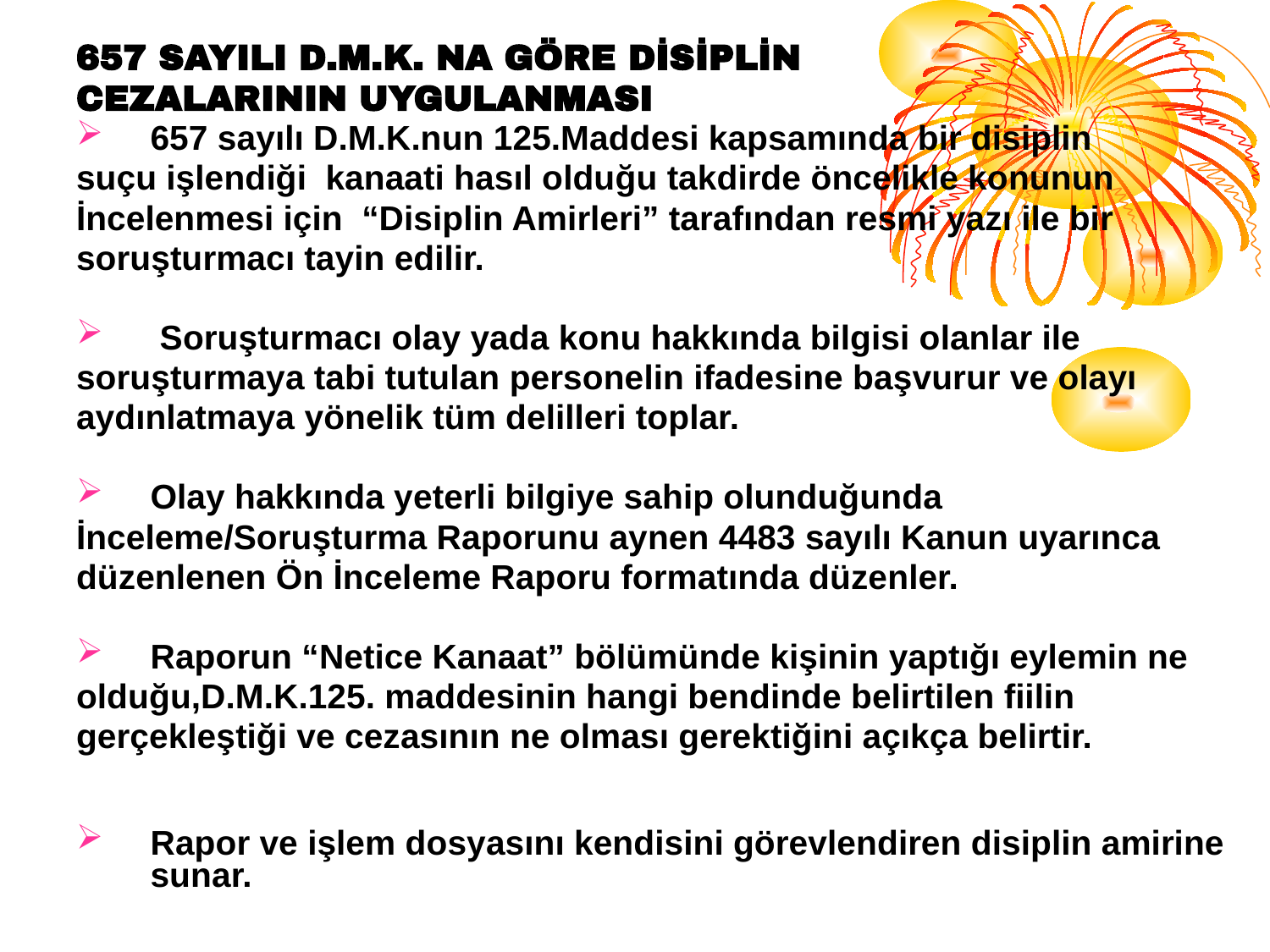

657 SAYILI D.M.K. NA GÖRE DİSİPLİN
CEZALARININ UYGULANMASI
657 sayılı D.M.K.nun 125.Maddesi kapsamında bir disiplin
suçu işlendiği  kanaati hasıl olduğu takdirde öncelikle konunun
İncelenmesi için  “Disiplin Amirleri” tarafından resmi yazı ile bir
soruşturmacı tayin edilir.

 Soruşturmacı olay yada konu hakkında bilgisi olanlar ile
soruşturmaya tabi tutulan personelin ifadesine başvurur ve olayı
aydınlatmaya yönelik tüm delilleri toplar.

Olay hakkında yeterli bilgiye sahip olunduğunda
İnceleme/Soruşturma Raporunu aynen 4483 sayılı Kanun uyarınca
düzenlenen Ön İnceleme Raporu formatında düzenler.

Raporun “Netice Kanaat” bölümünde kişinin yaptığı eylemin ne
olduğu,D.M.K.125. maddesinin hangi bendinde belirtilen fiilin
gerçekleştiği ve cezasının ne olması gerektiğini açıkça belirtir.

Rapor ve işlem dosyasını kendisini görevlendiren disiplin amirine sunar.

|  |
| --- |